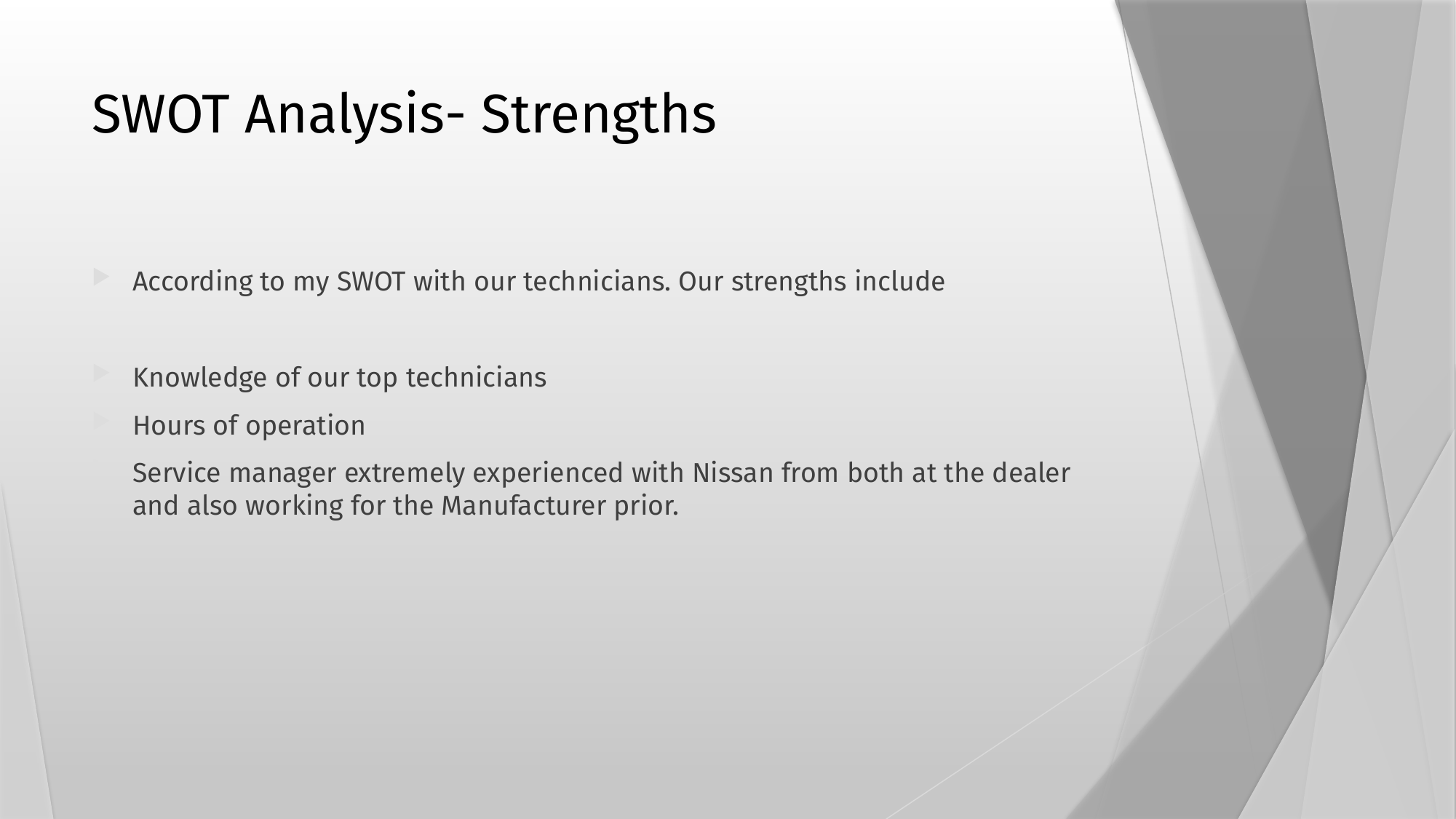

# SWOT Analysis- Strengths
According to my SWOT with our technicians. Our strengths include

Knowledge of our top technicians
Hours of operation
Service manager extremely experienced with Nissan from both at the dealer and also working for the Manufacturer prior.